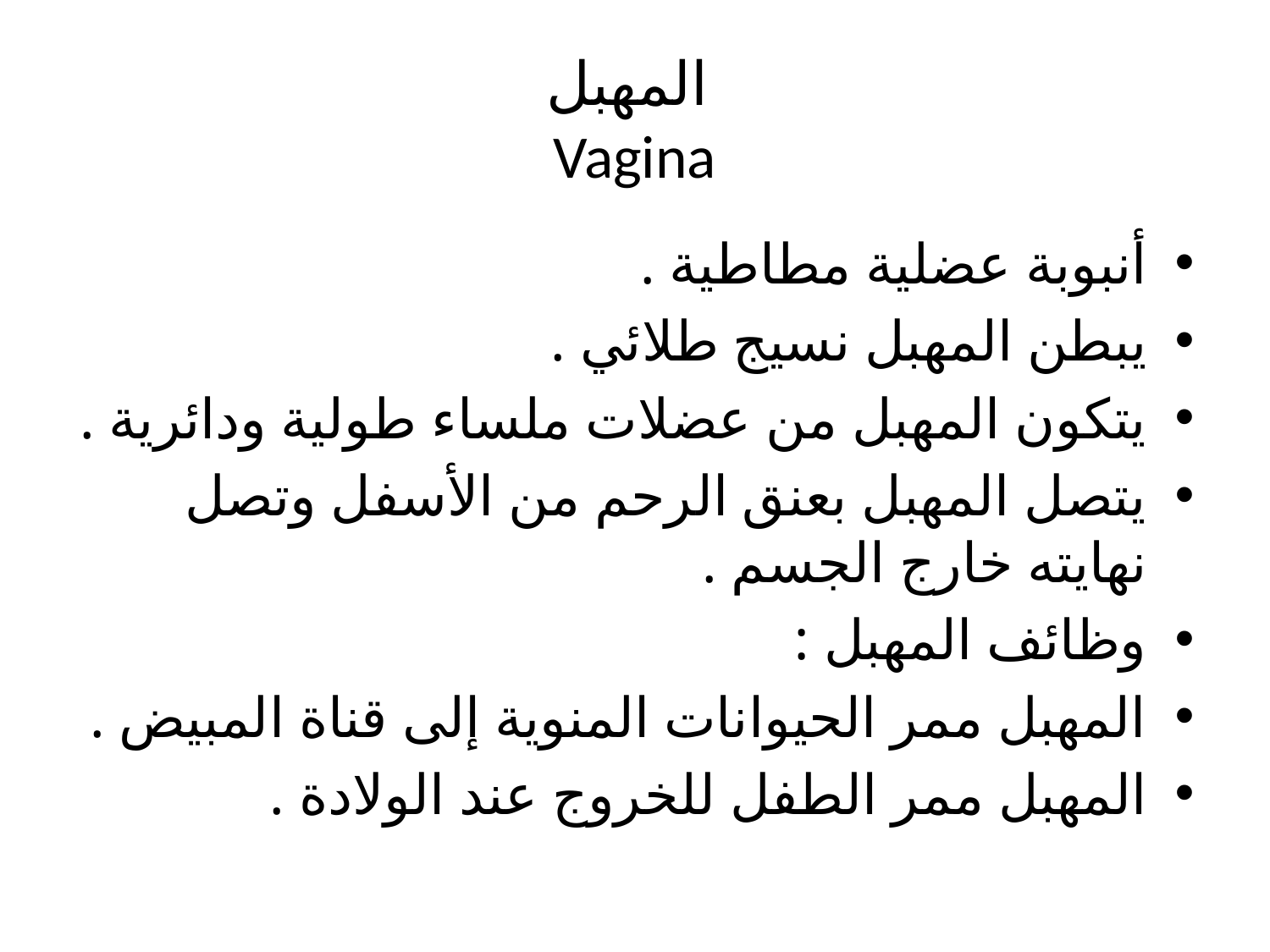

# المهبل Vagina
أنبوبة عضلية مطاطية .
يبطن المهبل نسيج طلائي .
يتكون المهبل من عضلات ملساء طولية ودائرية .
يتصل المهبل بعنق الرحم من الأسفل وتصل نهايته خارج الجسم .
وظائف المهبل :
المهبل ممر الحيوانات المنوية إلى قناة المبيض .
المهبل ممر الطفل للخروج عند الولادة .